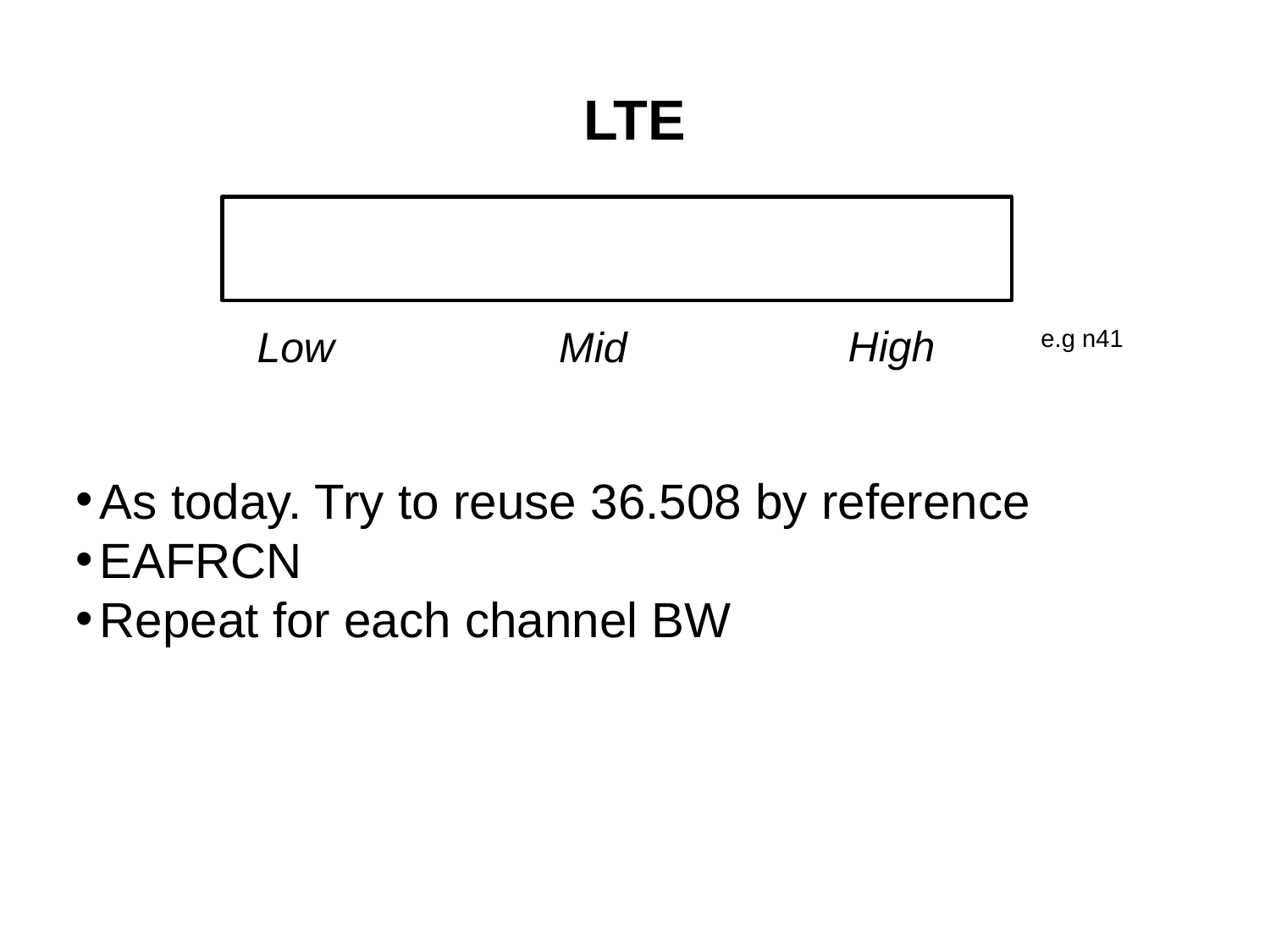

# LTE

As today. Try to reuse 36.508 by reference
EAFRCN
Repeat for each channel BW
R4-1802403_Implementation of endorsed CR to 38.101-1_v5.doc
R4-1802404_ Implementation of endorsed CR on to 38.101-2 v2.doc
R4-1802405_Implementation of endorsed CR on to 38.101-3.doc
High
Low
Mid
e.g n41